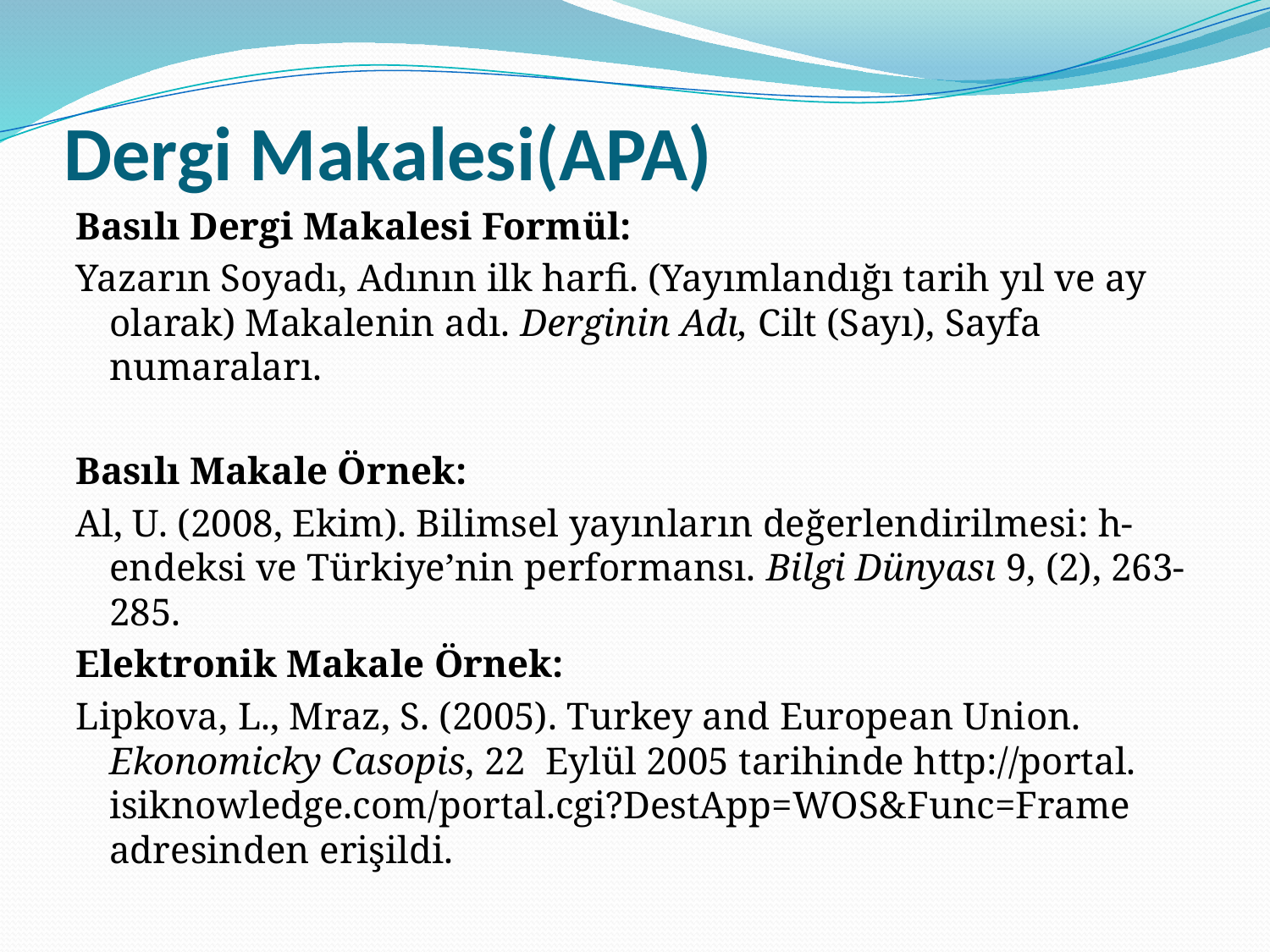

# Dergi Makalesi(APA)
Basılı Dergi Makalesi Formül:
Yazarın Soyadı, Adının ilk harfi. (Yayımlandığı tarih yıl ve ay olarak) Makalenin adı. Derginin Adı, Cilt (Sayı), Sayfa numaraları.

Basılı Makale Örnek:
Al, U. (2008, Ekim). Bilimsel yayınların değerlendirilmesi: h-endeksi ve Türkiye’nin performansı. Bilgi Dünyası 9, (2), 263-285.
Elektronik Makale Örnek:
Lipkova, L., Mraz, S. (2005). Turkey and European Union. Ekonomicky Casopis, 22  Eylül 2005 tarihinde http://portal. isiknowledge.com/portal.cgi?DestApp=WOS&Func=Frame adresinden erişildi.